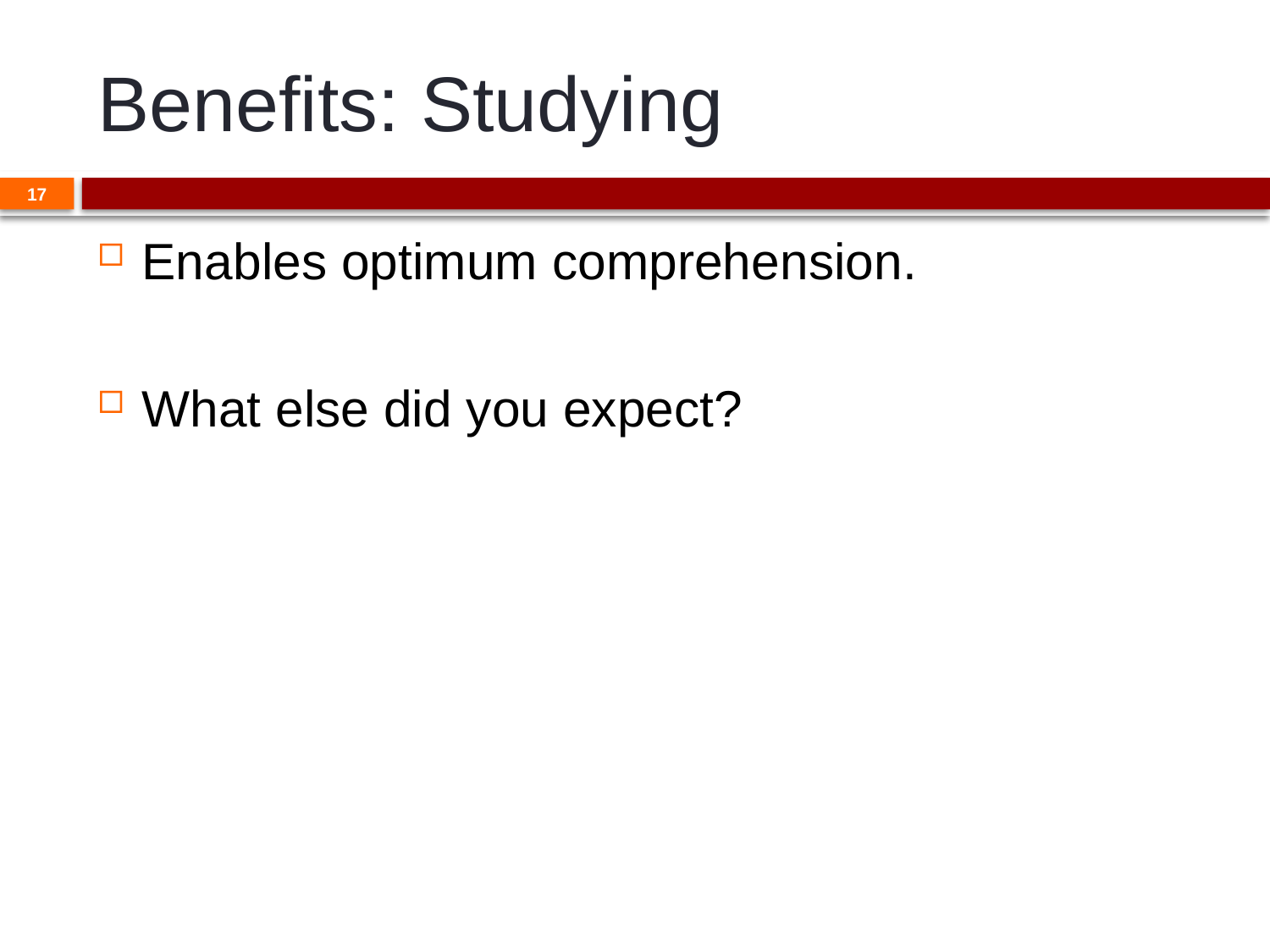

# Benefits: Studying
17
Enables optimum comprehension.

What else did you expect?